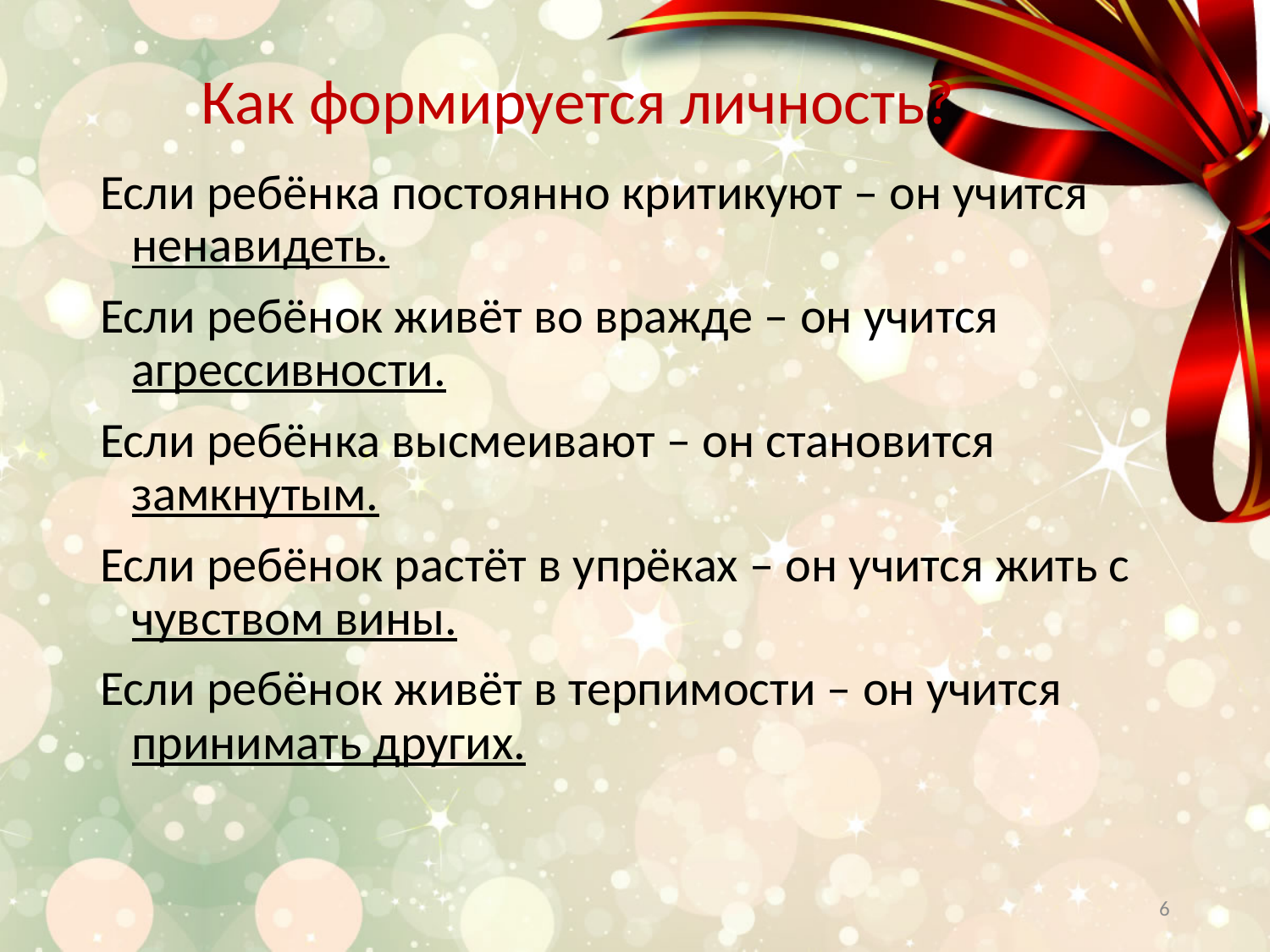

# Как формируется личность?
Если ребёнка постоянно критикуют – он учится ненавидеть.
Если ребёнок живёт во вражде – он учится агрессивности.
Если ребёнка высмеивают – он становится замкнутым.
Если ребёнок растёт в упрёках – он учится жить с чувством вины.
Если ребёнок живёт в терпимости – он учится принимать других.

6